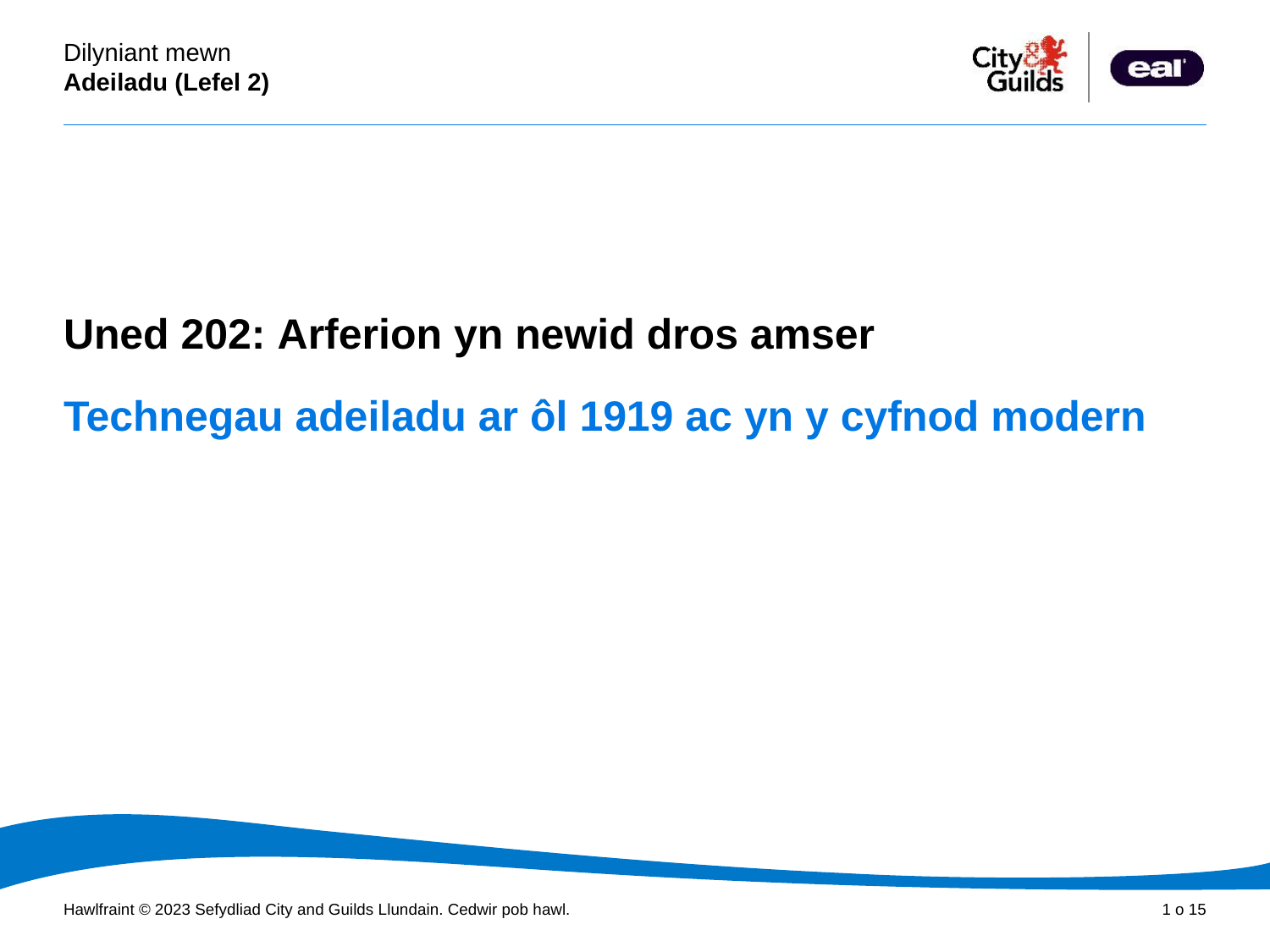

Cyflwyniad PowerPoint
Uned 202: Arferion yn newid dros amser

# Technegau adeiladu ar ôl 1919 ac yn y cyfnod modern